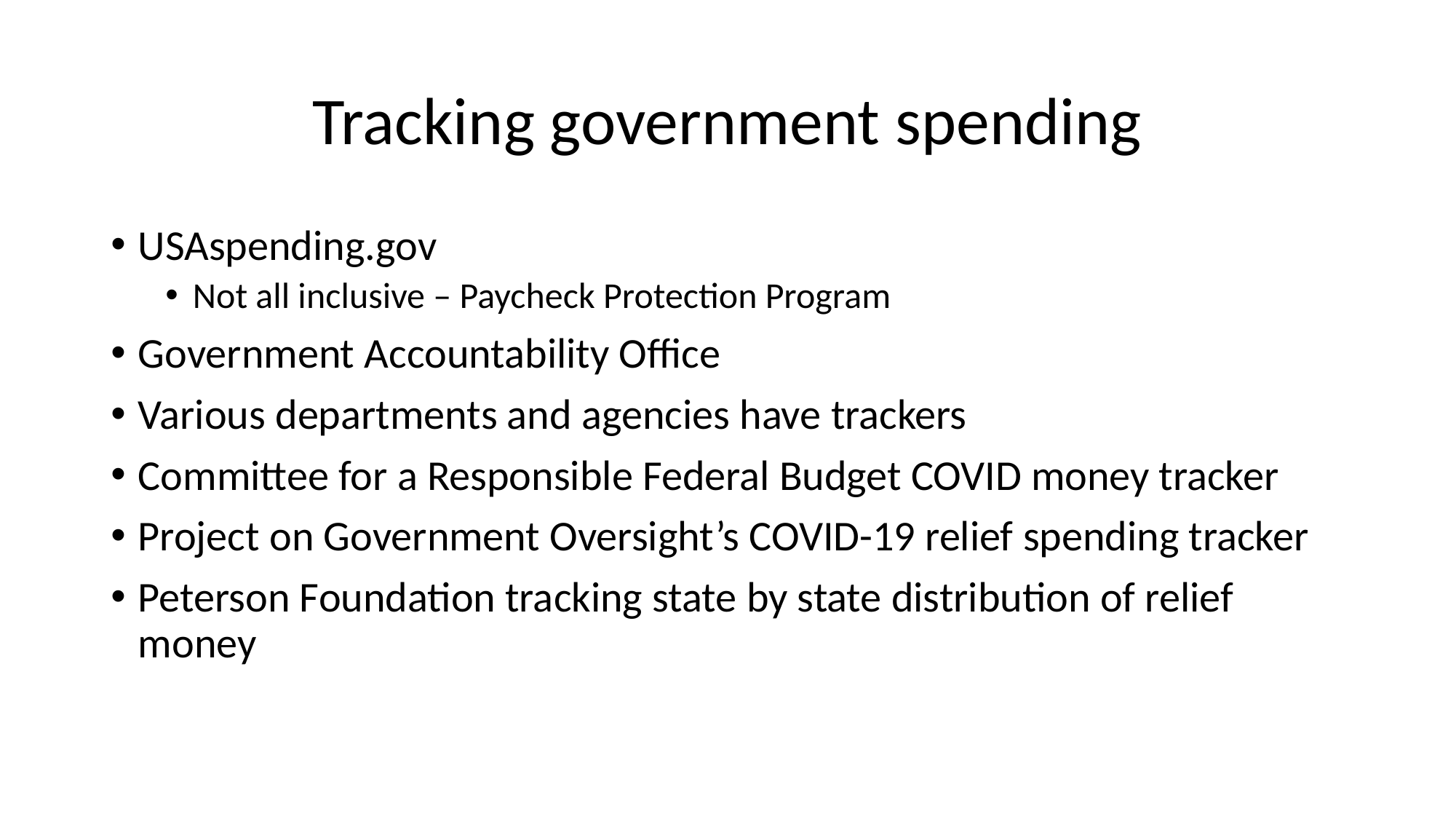

# Tracking government spending
USAspending.gov
Not all inclusive – Paycheck Protection Program
Government Accountability Office
Various departments and agencies have trackers
Committee for a Responsible Federal Budget COVID money tracker
Project on Government Oversight’s COVID-19 relief spending tracker
Peterson Foundation tracking state by state distribution of relief money